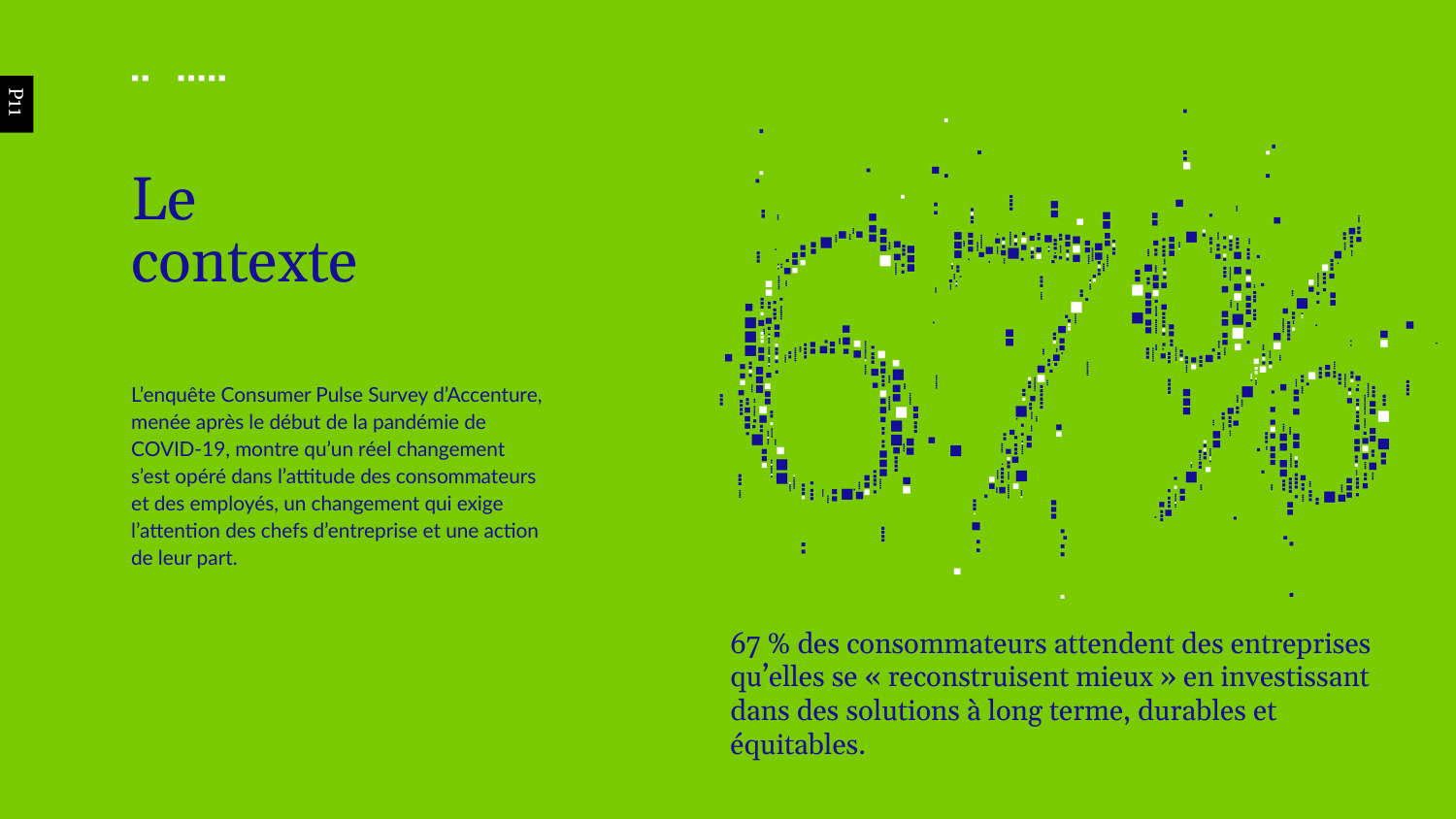

P11
Le
contexte

L’enquête Consumer Pulse Survey d’Accenture, menée après le début de la pandémie de COVID-19, montre qu’un réel changement s’est opéré dans l’attitude des consommateurs et des employés, un changement qui exige l’attention des chefs d’entreprise et une action de leur part.
67 % des consommateurs attendent des entreprises qu’elles se « reconstruisent mieux » en investissant dans des solutions à long terme, durables et équitables.